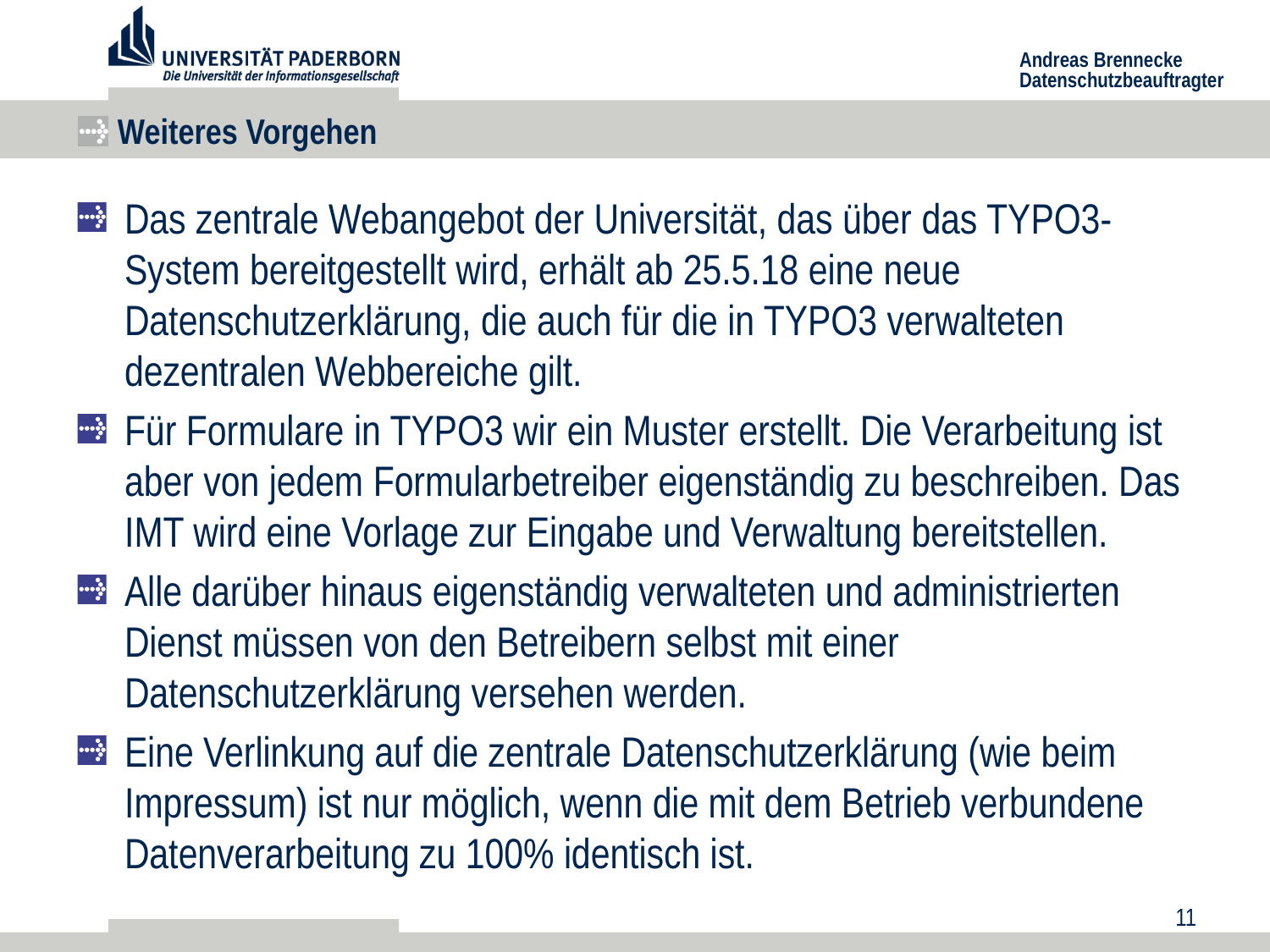

# Weiteres Vorgehen
Das zentrale Webangebot der Universität, das über das TYPO3-System bereitgestellt wird, erhält ab 25.5.18 eine neue Datenschutzerklärung, die auch für die in TYPO3 verwalteten dezentralen Webbereiche gilt.
Für Formulare in TYPO3 wir ein Muster erstellt. Die Verarbeitung ist aber von jedem Formularbetreiber eigenständig zu beschreiben. Das IMT wird eine Vorlage zur Eingabe und Verwaltung bereitstellen.
Alle darüber hinaus eigenständig verwalteten und administrierten Dienst müssen von den Betreibern selbst mit einer Datenschutzerklärung versehen werden.
Eine Verlinkung auf die zentrale Datenschutzerklärung (wie beim Impressum) ist nur möglich, wenn die mit dem Betrieb verbundene Datenverarbeitung zu 100% identisch ist.
11